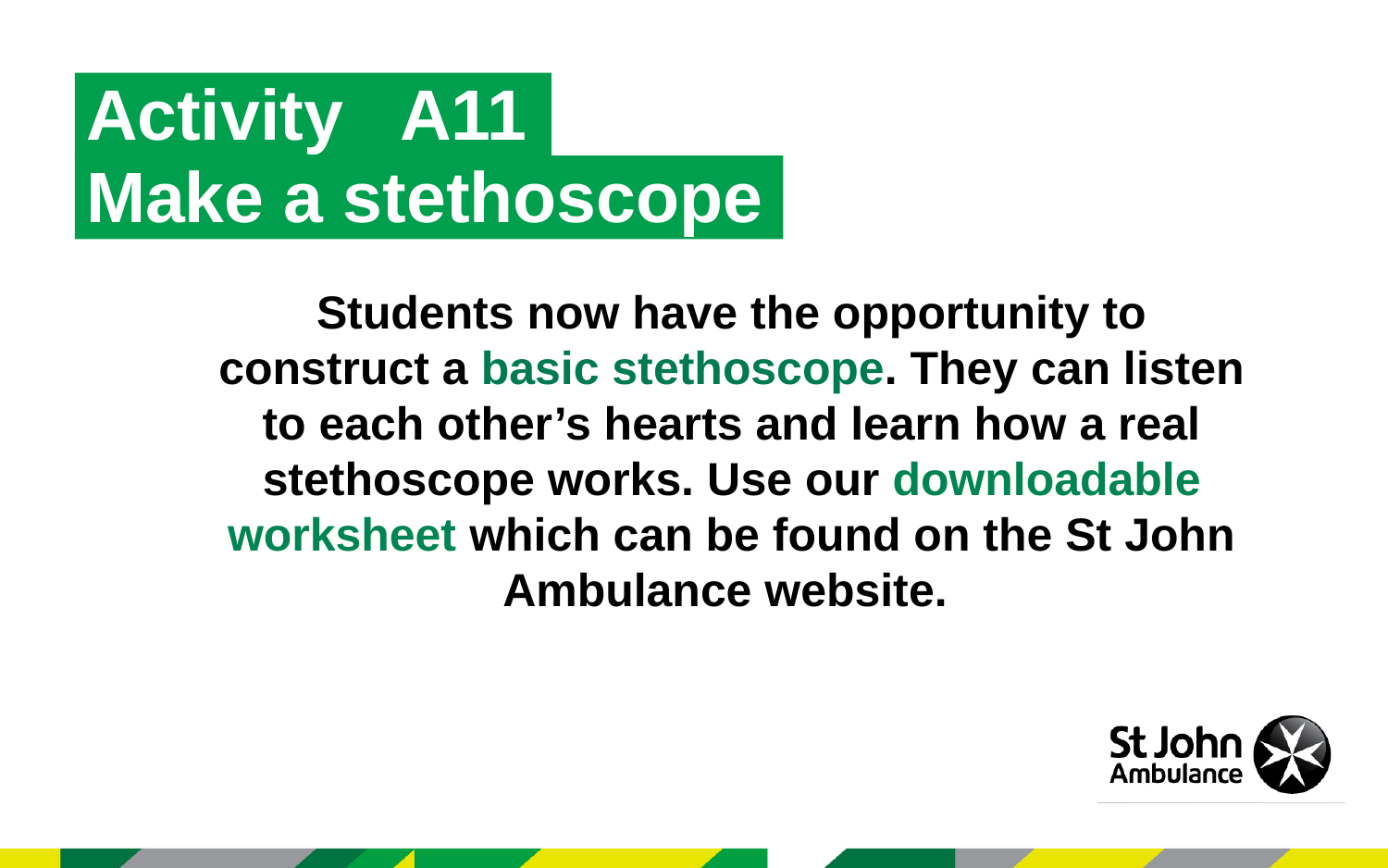

Activity   A11
Make a stethoscope
Students now have the opportunity to construct a basic stethoscope. They can listen to each other’s hearts and learn how a real stethoscope works. Use our downloadable worksheet which can be found on the St John Ambulance website.